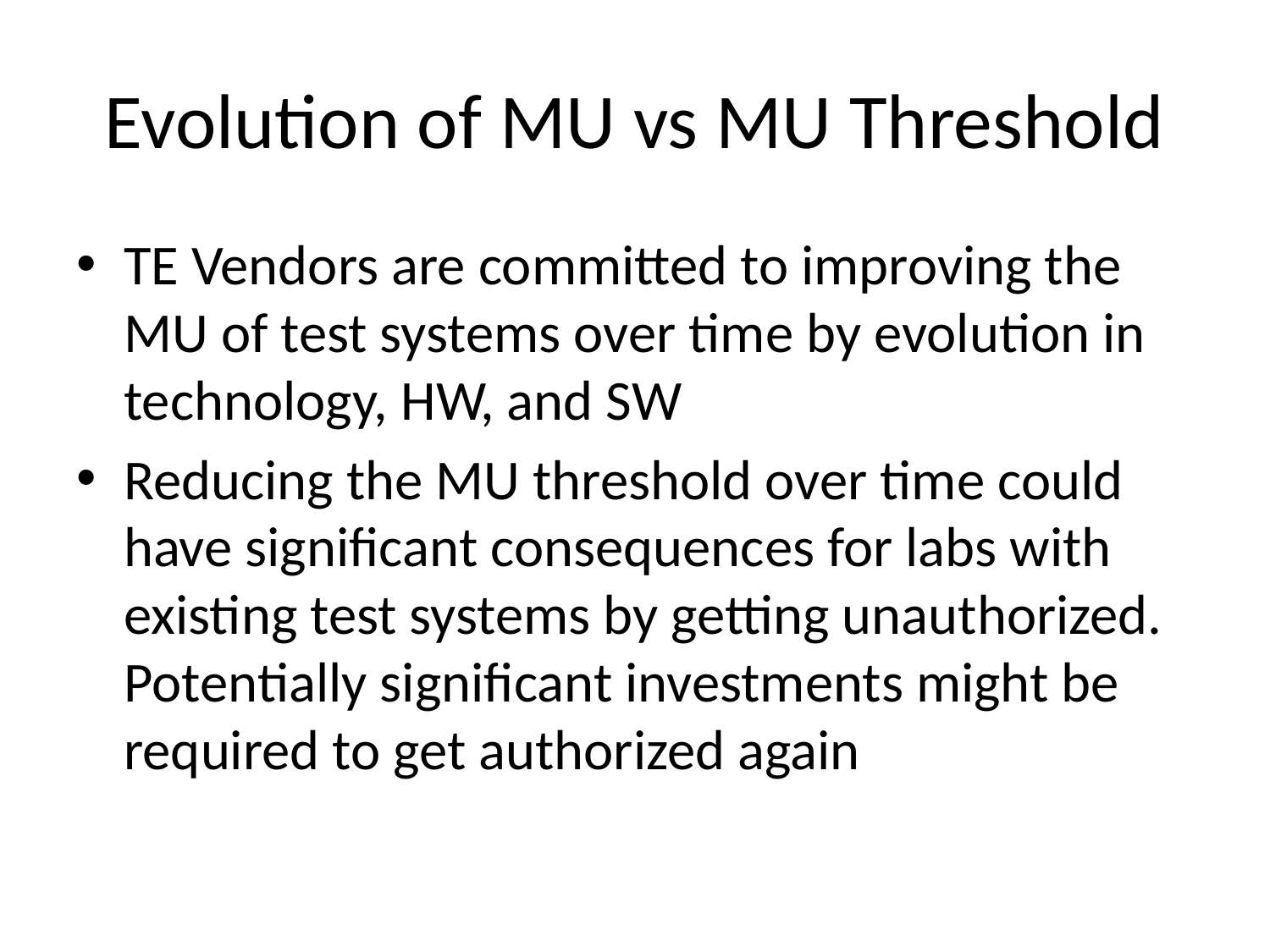

# Evolution of MU vs MU Threshold
TE Vendors are committed to improving the MU of test systems over time by evolution in technology, HW, and SW
Reducing the MU threshold over time could have significant consequences for labs with existing test systems by getting unauthorized. Potentially significant investments might be required to get authorized again